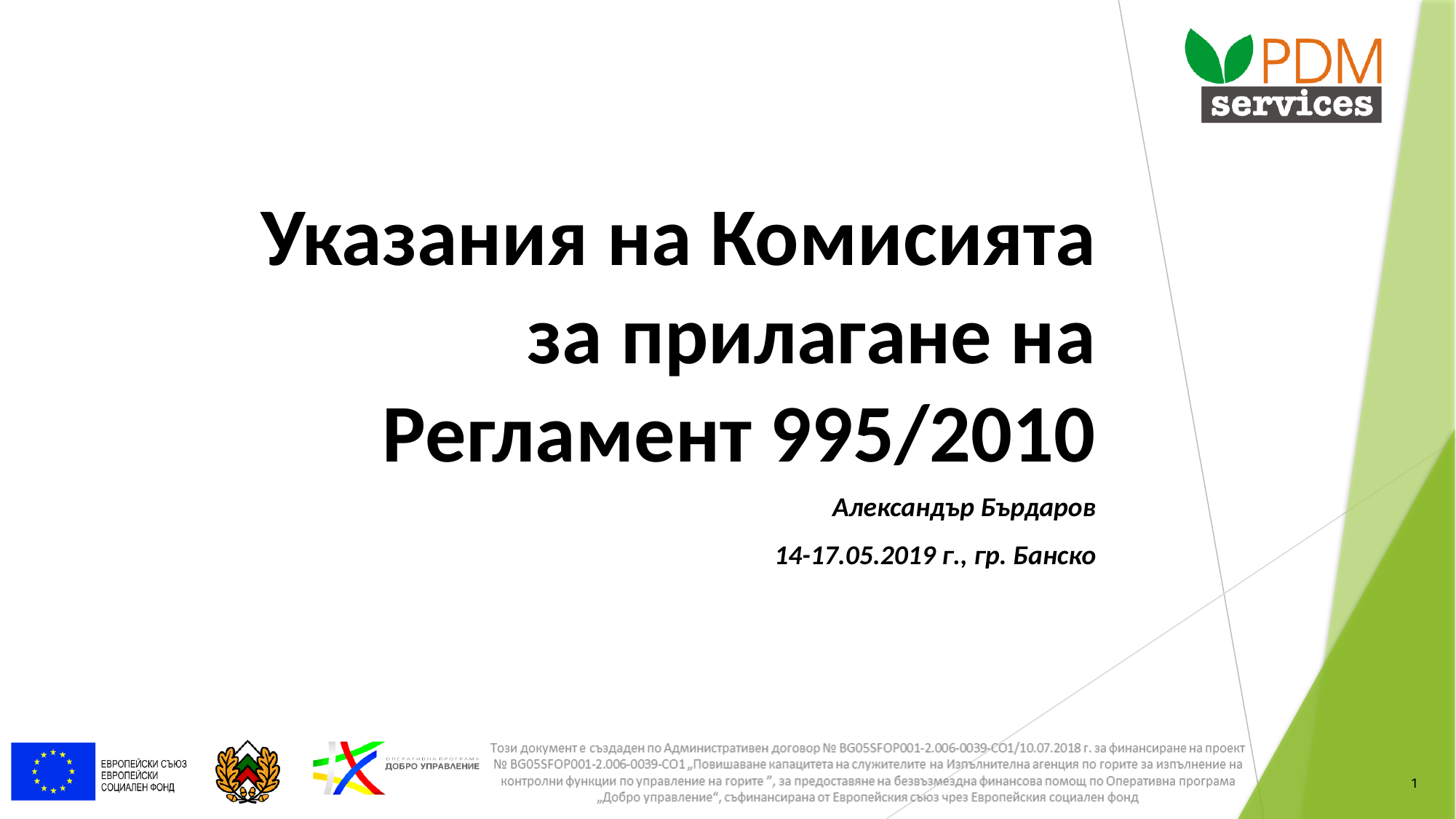

# Указания на Комисията за прилагане на Регламент 995/2010
Александър Бърдаров
14-17.05.2019 г., гр. Банско

1